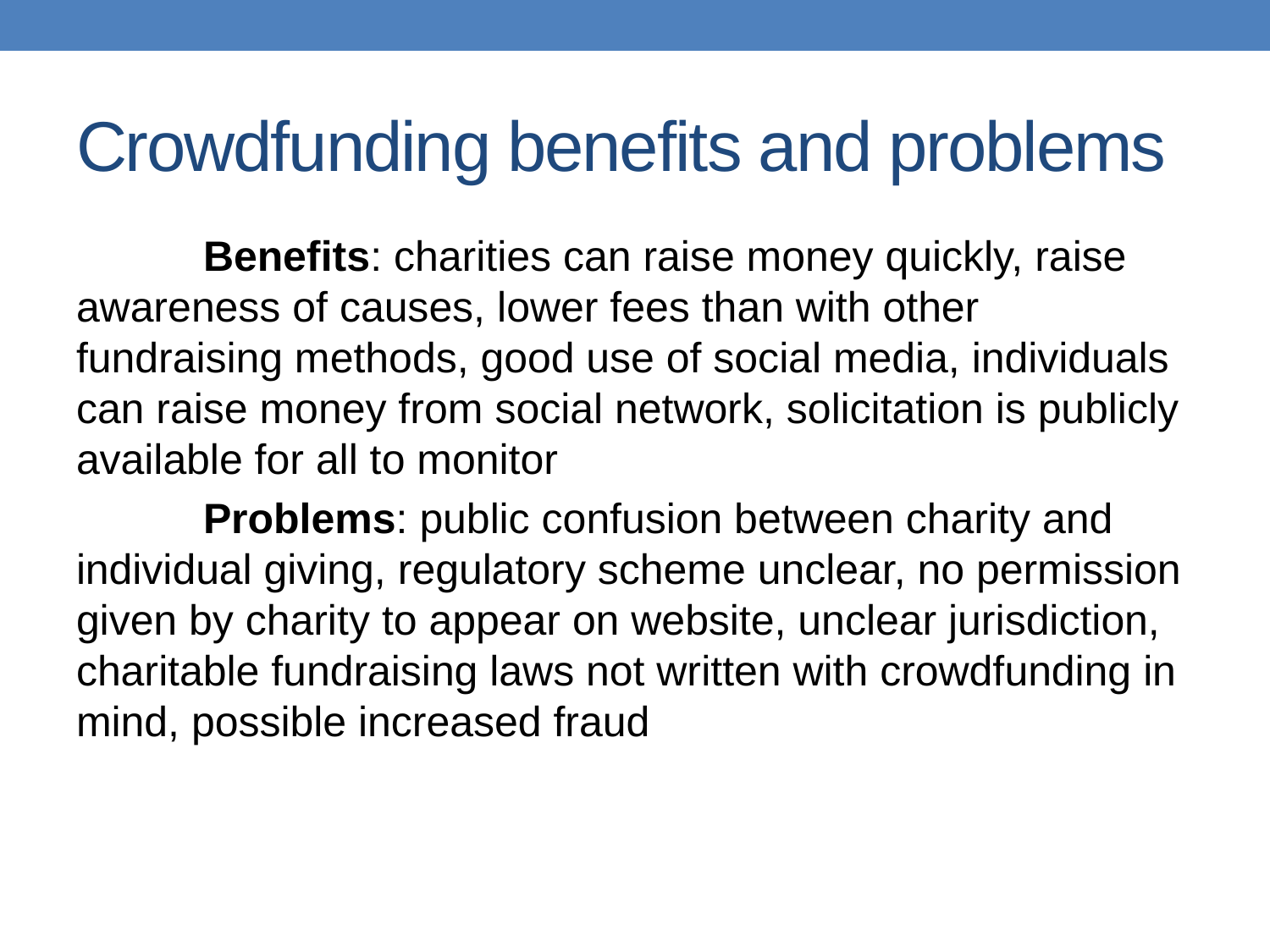

# Crowdfunding benefits and problems
	Benefits: charities can raise money quickly, raise awareness of causes, lower fees than with other fundraising methods, good use of social media, individuals can raise money from social network, solicitation is publicly available for all to monitor
	Problems: public confusion between charity and individual giving, regulatory scheme unclear, no permission given by charity to appear on website, unclear jurisdiction, charitable fundraising laws not written with crowdfunding in mind, possible increased fraud